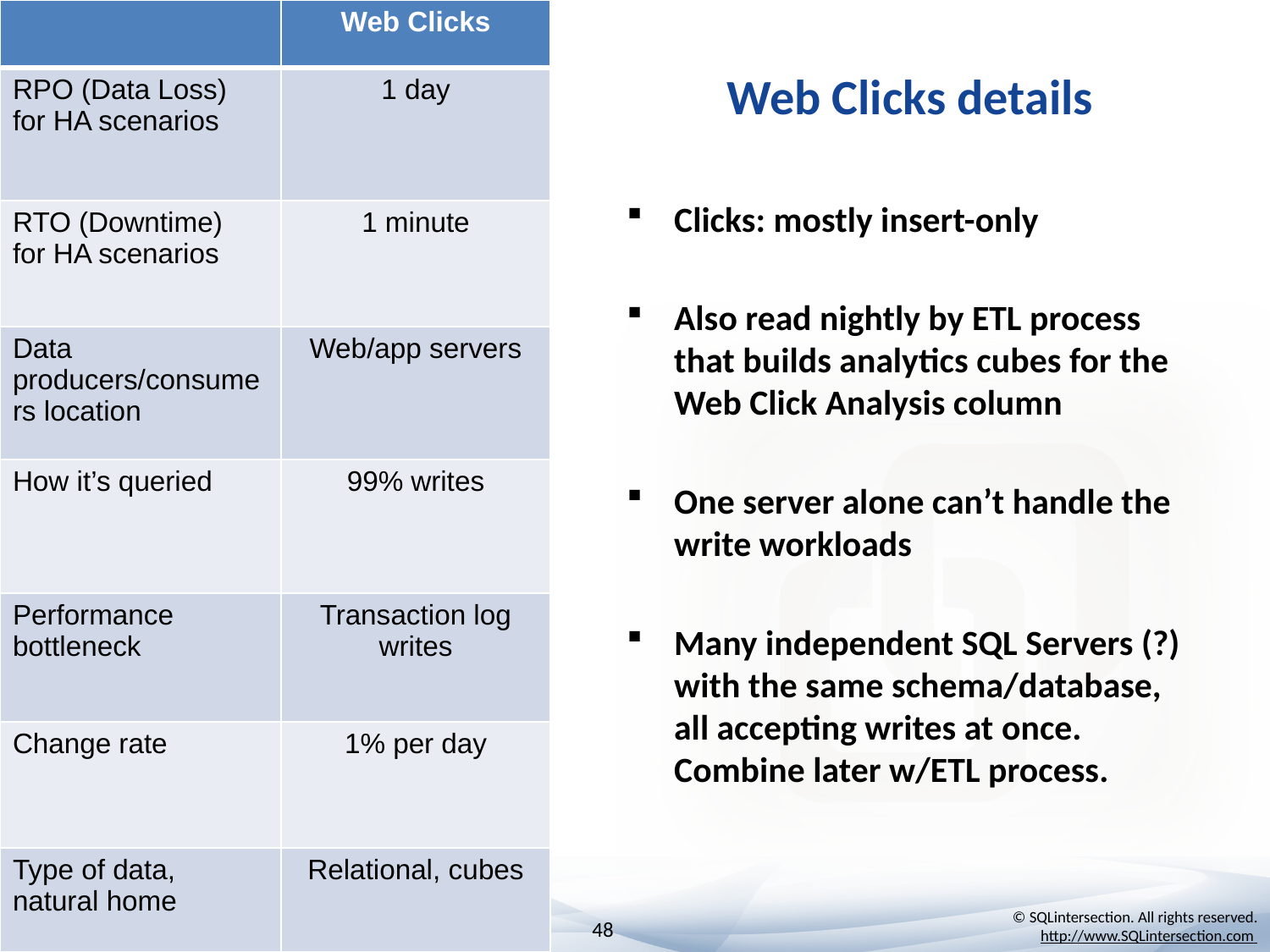

|  | Web Clicks |
| --- | --- |
| RPO (Data Loss) for HA scenarios | 1 day |
| RTO (Downtime) for HA scenarios | 1 minute |
| Data producers/consumers location | Web/app servers |
| How it’s queried | 99% writes |
| Performance bottleneck | Transaction log writes |
| Change rate | 1% per day |
| Type of data, natural home | Relational, cubes |
# Web Clicks details
Clicks: mostly insert-only

Also read nightly by ETL process that builds analytics cubes for the Web Click Analysis column

One server alone can’t handle the write workloads

Many independent SQL Servers (?) with the same schema/database, all accepting writes at once. Combine later w/ETL process.